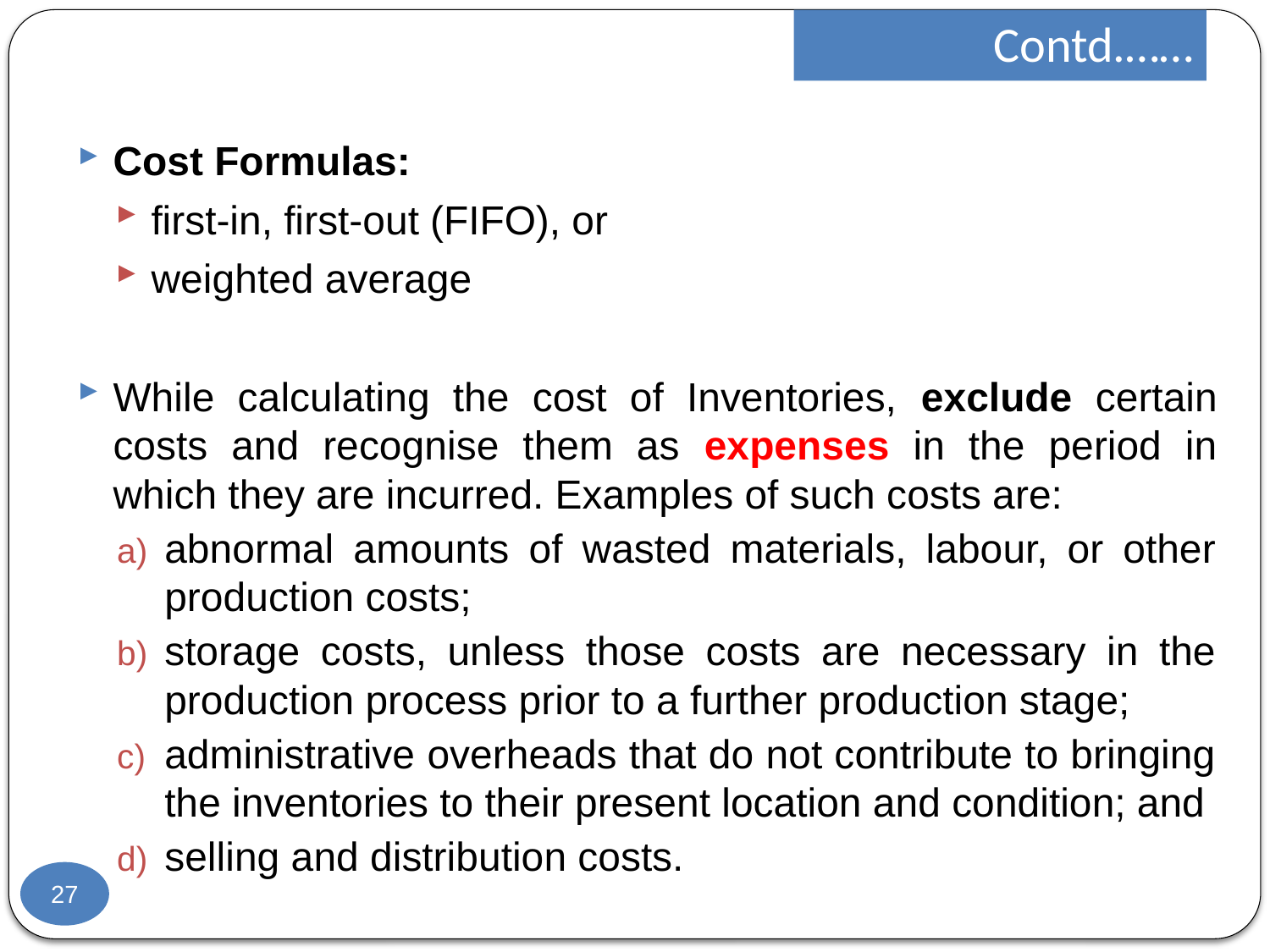

Contd.……
Cost Formulas:
first-in, first-out (FIFO), or
weighted average

While calculating the cost of Inventories, exclude certain costs and recognise them as expenses in the period in which they are incurred. Examples of such costs are:
abnormal amounts of wasted materials, labour, or other production costs;
storage costs, unless those costs are necessary in the production process prior to a further production stage;
administrative overheads that do not contribute to bringing the inventories to their present location and condition; and
selling and distribution costs.
27